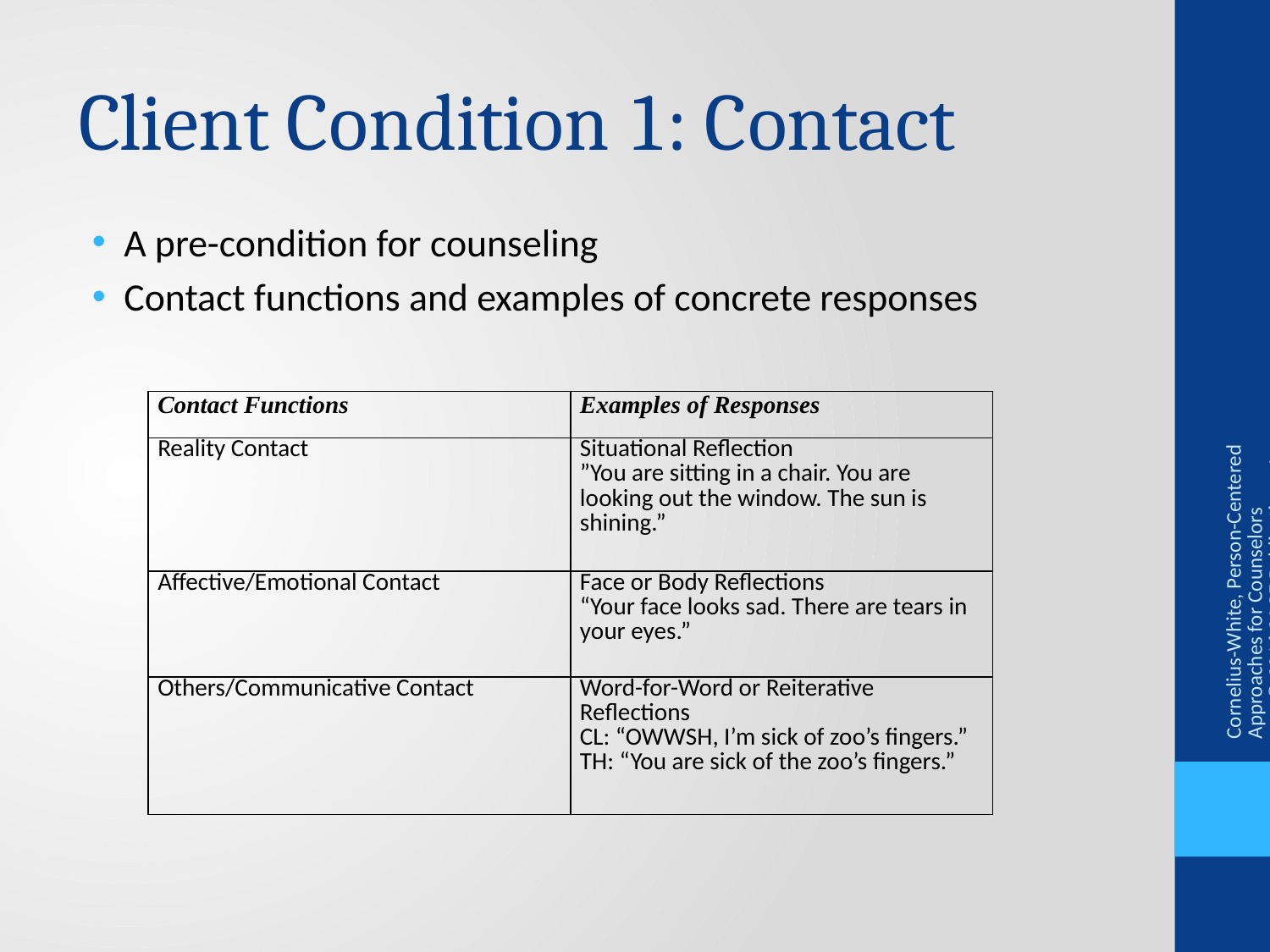

# Client Condition 1: Contact
A pre-condition for counseling
Contact functions and examples of concrete responses
| Contact Functions | Examples of Responses |
| --- | --- |
| Reality Contact | Situational Reflection ”You are sitting in a chair. You are looking out the window. The sun is shining.” |
| Affective/Emotional Contact | Face or Body Reflections “Your face looks sad. There are tears in your eyes.” |
| Others/Communicative Contact | Word-for-Word or Reiterative Reflections CL: “OWWSH, I’m sick of zoo’s fingers.” TH: “You are sick of the zoo’s fingers.” |
Cornelius-White, Person-Centered Approaches for Counselors                      © 2016 SAGE Publications, Inc.